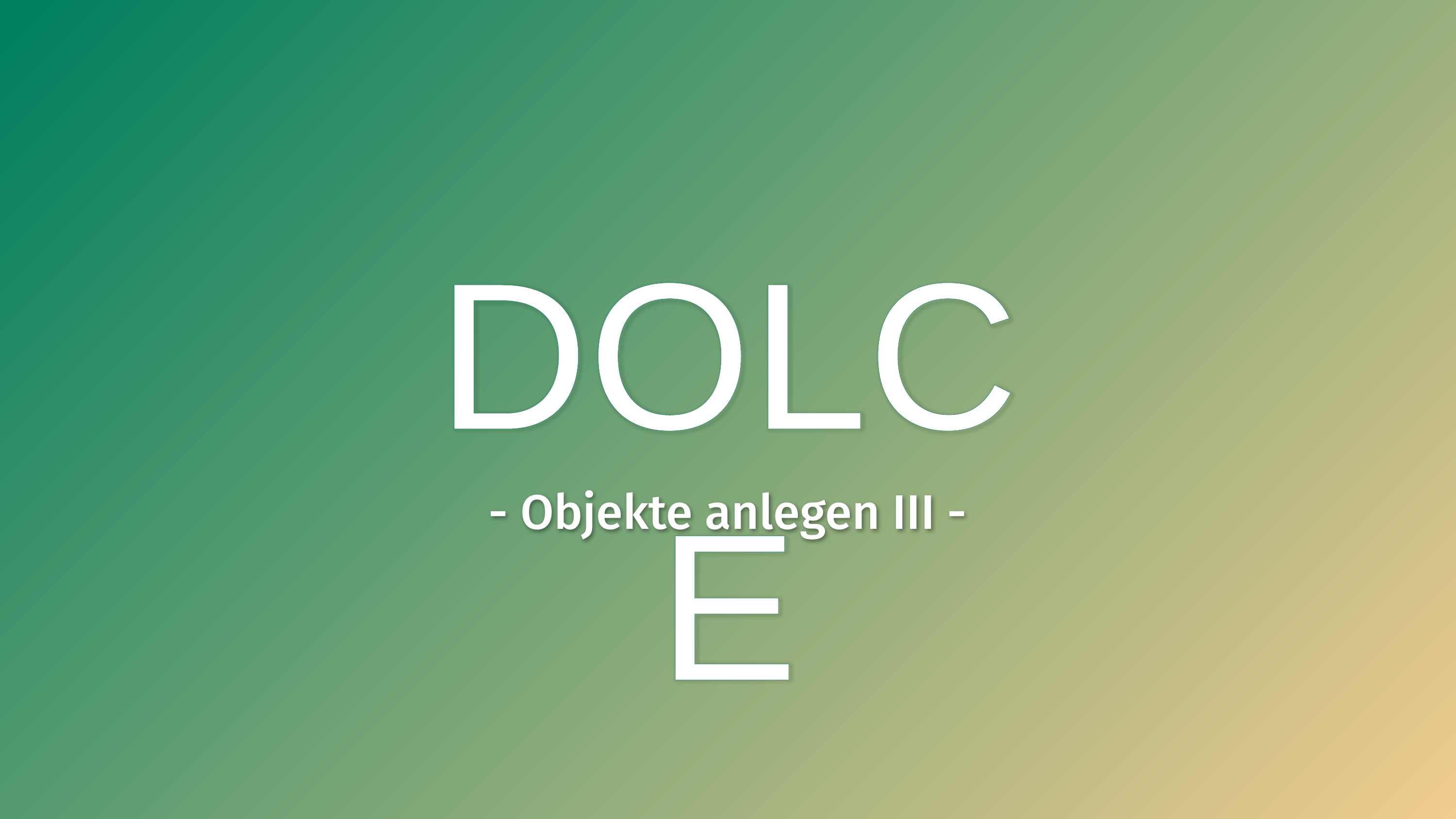

DOLCE
DOLCE
- Objekte anlegen III -